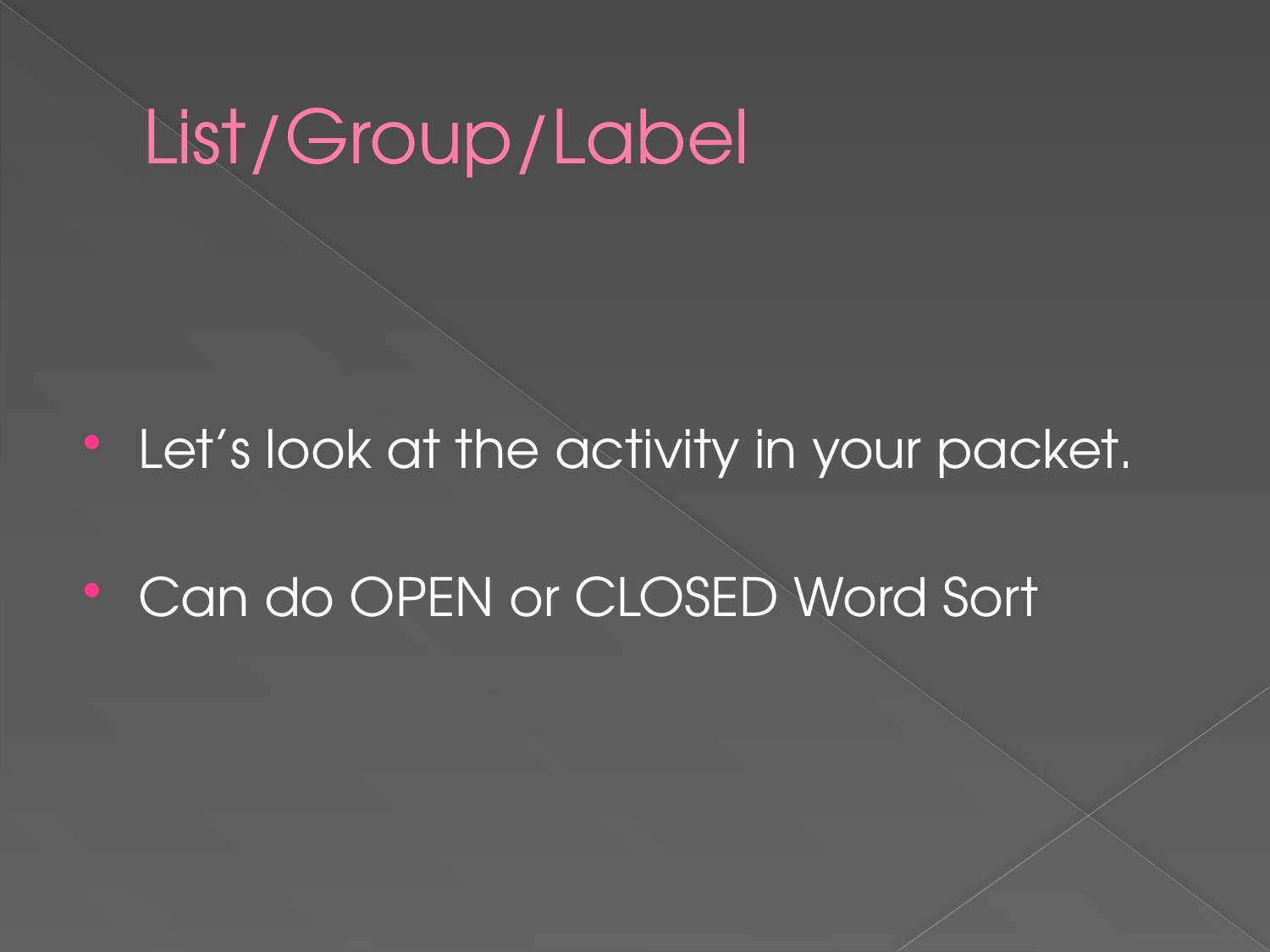

# List/Group/Label

Let’s look at the activity in your packet.

Can do OPEN or CLOSED Word Sort